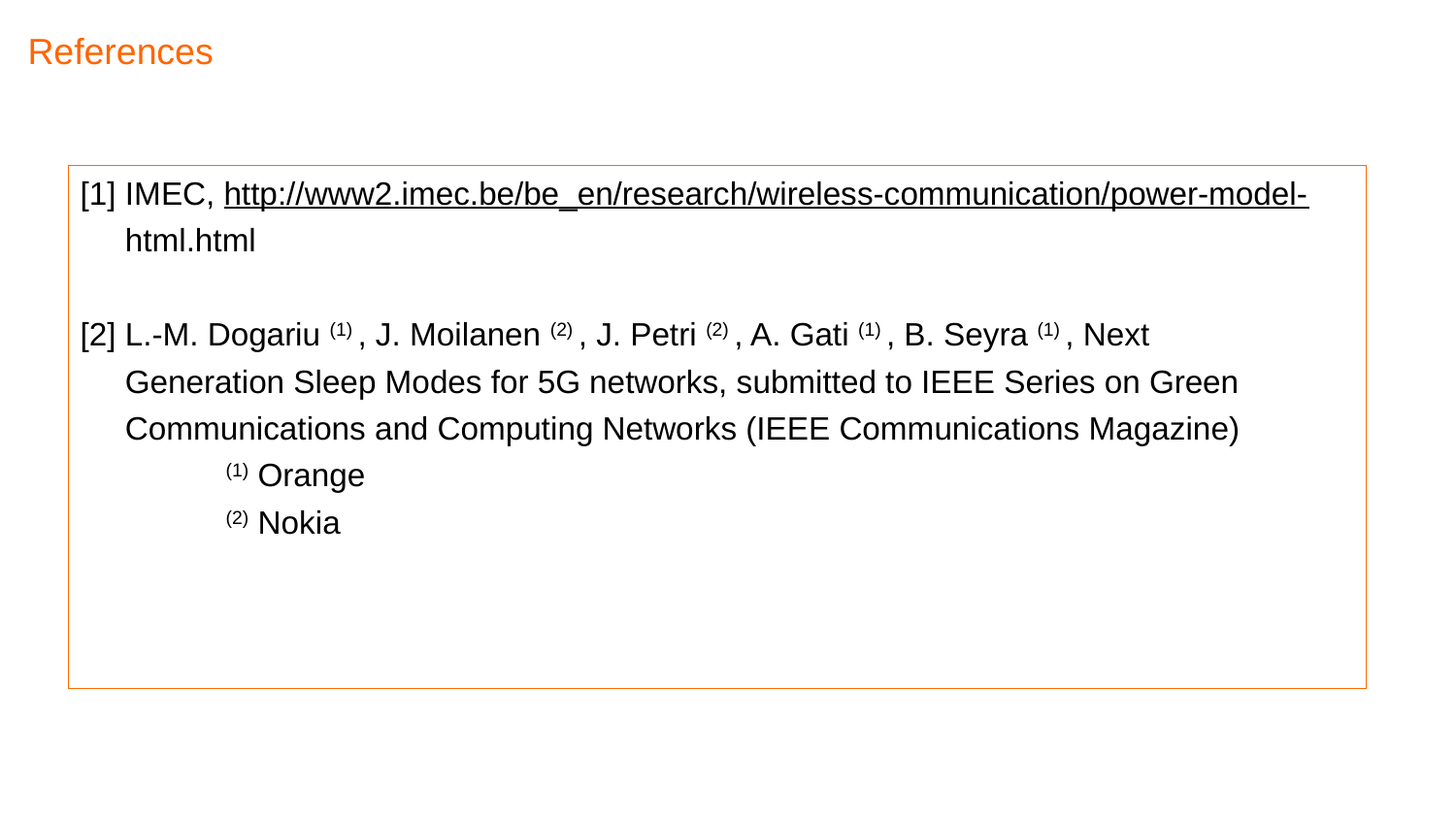

# References
[1] IMEC, http://www2.imec.be/be_en/research/wireless-communication/power-model-
     html.html

[2] L.-M. Dogariu (1) , J. Moilanen (2) , J. Petri (2) , A. Gati (1) , B. Seyra (1) , Next
     Generation Sleep Modes for 5G networks, submitted to IEEE Series on Green
     Communications and Computing Networks (IEEE Communications Magazine)
      	(1) Orange
	(2) Nokia